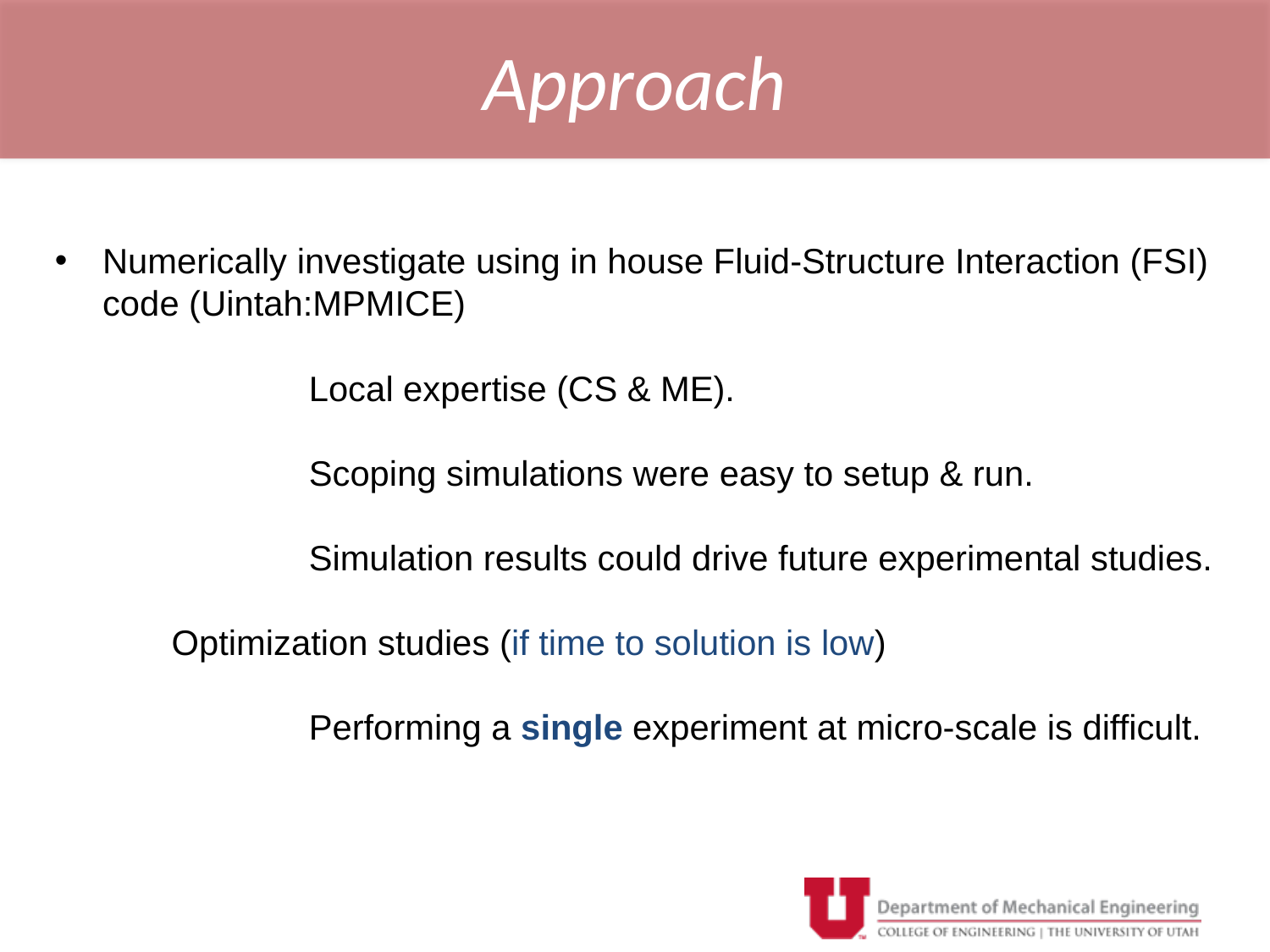

Approach
Numerically investigate using in house Fluid-Structure Interaction (FSI) code (Uintah:MPMICE)

		Local expertise (CS & ME).

		Scoping simulations were easy to setup & run.

		Simulation results could drive future experimental studies.

            Optimization studies (if time to solution is low)

		Performing a single experiment at micro-scale is difficult.